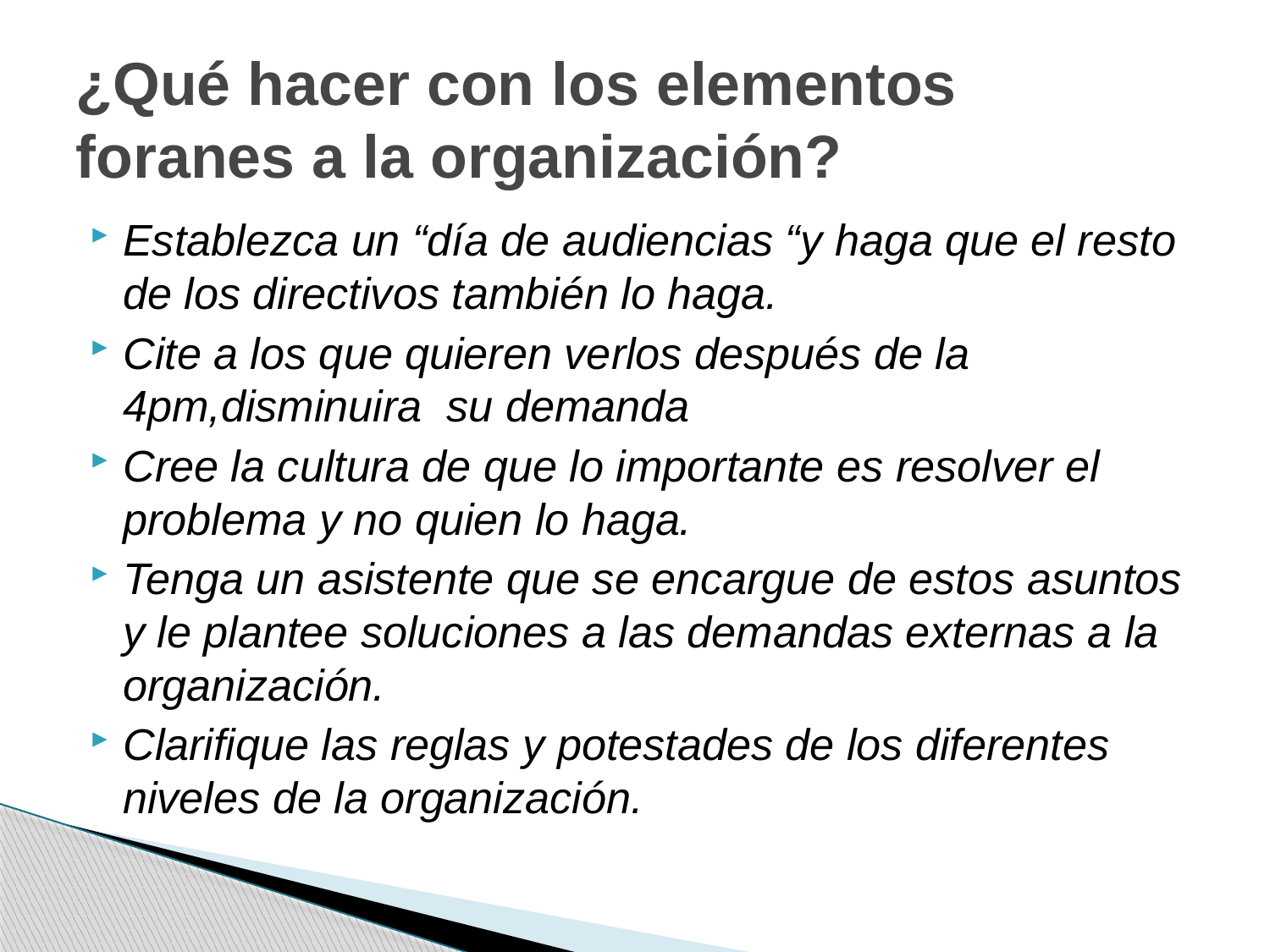

# ¿Qué hacer con los elementos foranes a la organización?
Establezca un “día de audiencias “y haga que el resto de los directivos también lo haga.
Cite a los que quieren verlos después de la 4pm,disminuira  su demanda
Cree la cultura de que lo importante es resolver el problema y no quien lo haga.
Tenga un asistente que se encargue de estos asuntos y le plantee soluciones a las demandas externas a la organización.
Clarifique las reglas y potestades de los diferentes niveles de la organización.